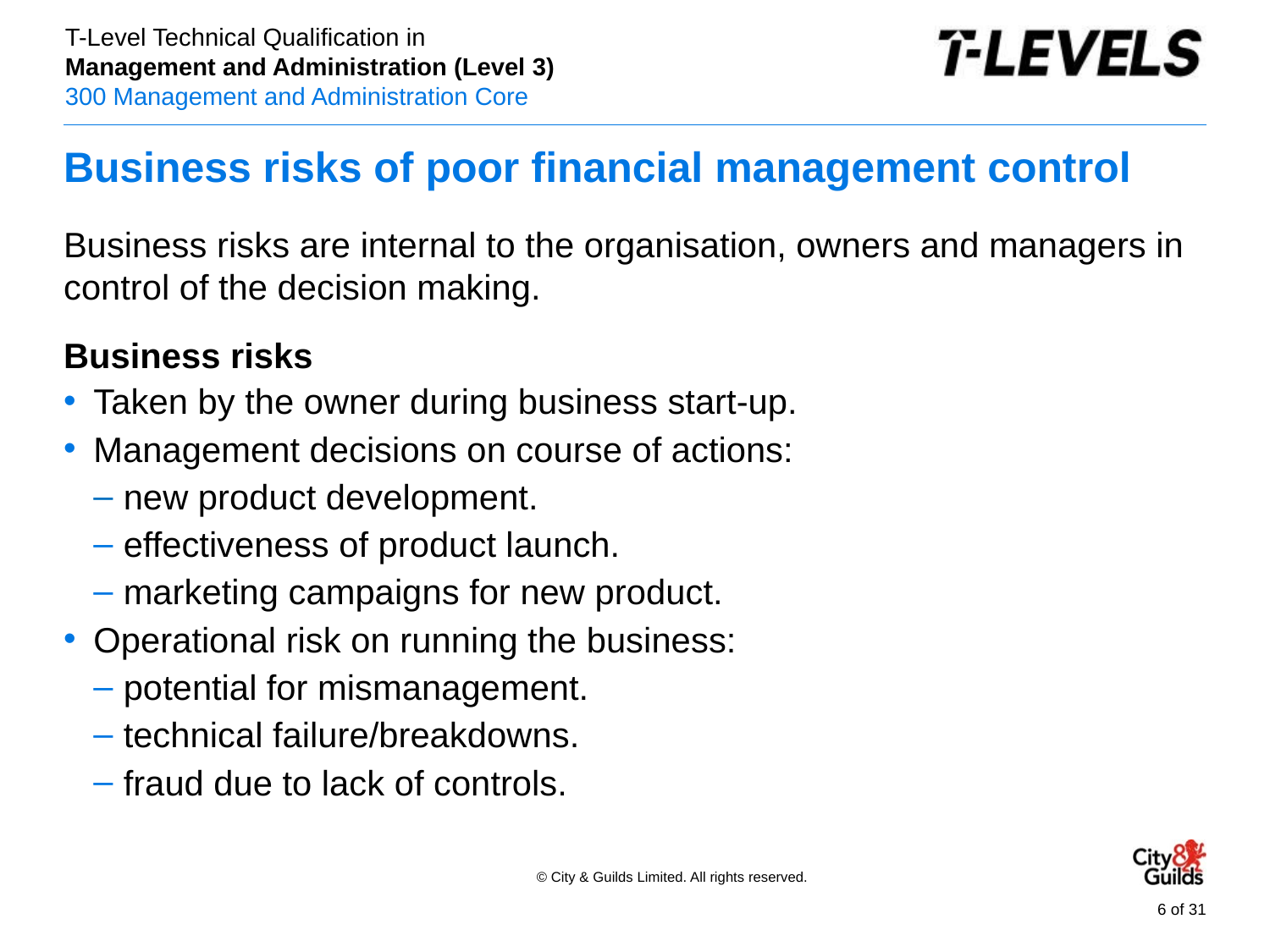

# Business risks of poor financial management control
Business risks are internal to the organisation, owners and managers in control of the decision making.
Business risks
Taken by the owner during business start-up.
Management decisions on course of actions:
new product development.
effectiveness of product launch.
marketing campaigns for new product.
Operational risk on running the business:
potential for mismanagement.
technical failure/breakdowns.
fraud due to lack of controls.